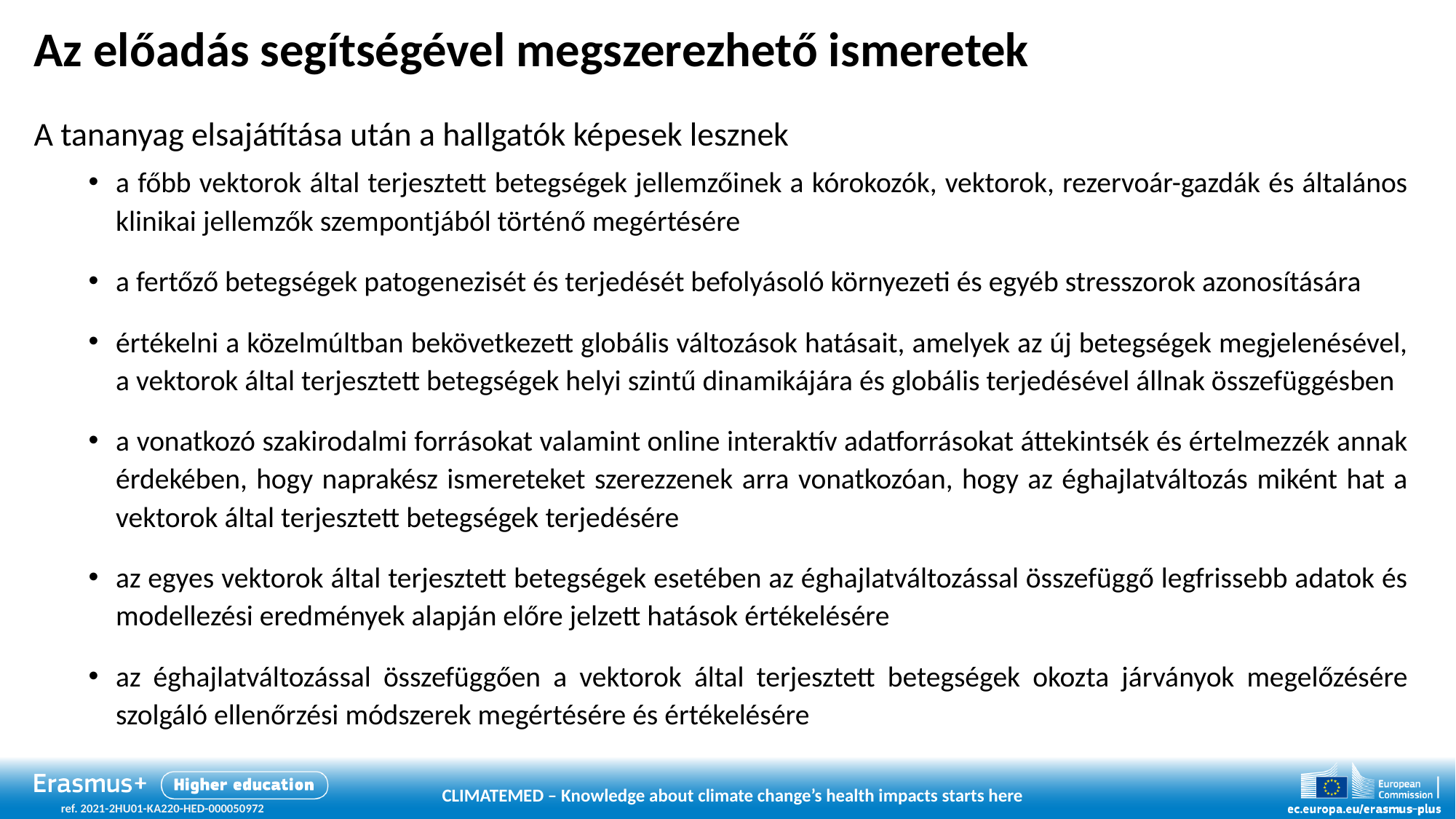

# Az előadás segítségével megszerezhető ismeretek
A tananyag elsajátítása után a hallgatók képesek lesznek
a főbb vektorok által terjesztett betegségek jellemzőinek a kórokozók, vektorok, rezervoár-gazdák és általános klinikai jellemzők szempontjából történő megértésére
a fertőző betegségek patogenezisét és terjedését befolyásoló környezeti és egyéb stresszorok azonosítására
értékelni a közelmúltban bekövetkezett globális változások hatásait, amelyek az új betegségek megjelenésével, a vektorok által terjesztett betegségek helyi szintű dinamikájára és globális terjedésével állnak összefüggésben
a vonatkozó szakirodalmi forrásokat valamint online interaktív adatforrásokat áttekintsék és értelmezzék annak érdekében, hogy naprakész ismereteket szerezzenek arra vonatkozóan, hogy az éghajlatváltozás miként hat a vektorok által terjesztett betegségek terjedésére
az egyes vektorok által terjesztett betegségek esetében az éghajlatváltozással összefüggő legfrissebb adatok és modellezési eredmények alapján előre jelzett hatások értékelésére
az éghajlatváltozással összefüggően a vektorok által terjesztett betegségek okozta járványok megelőzésére szolgáló ellenőrzési módszerek megértésére és értékelésére